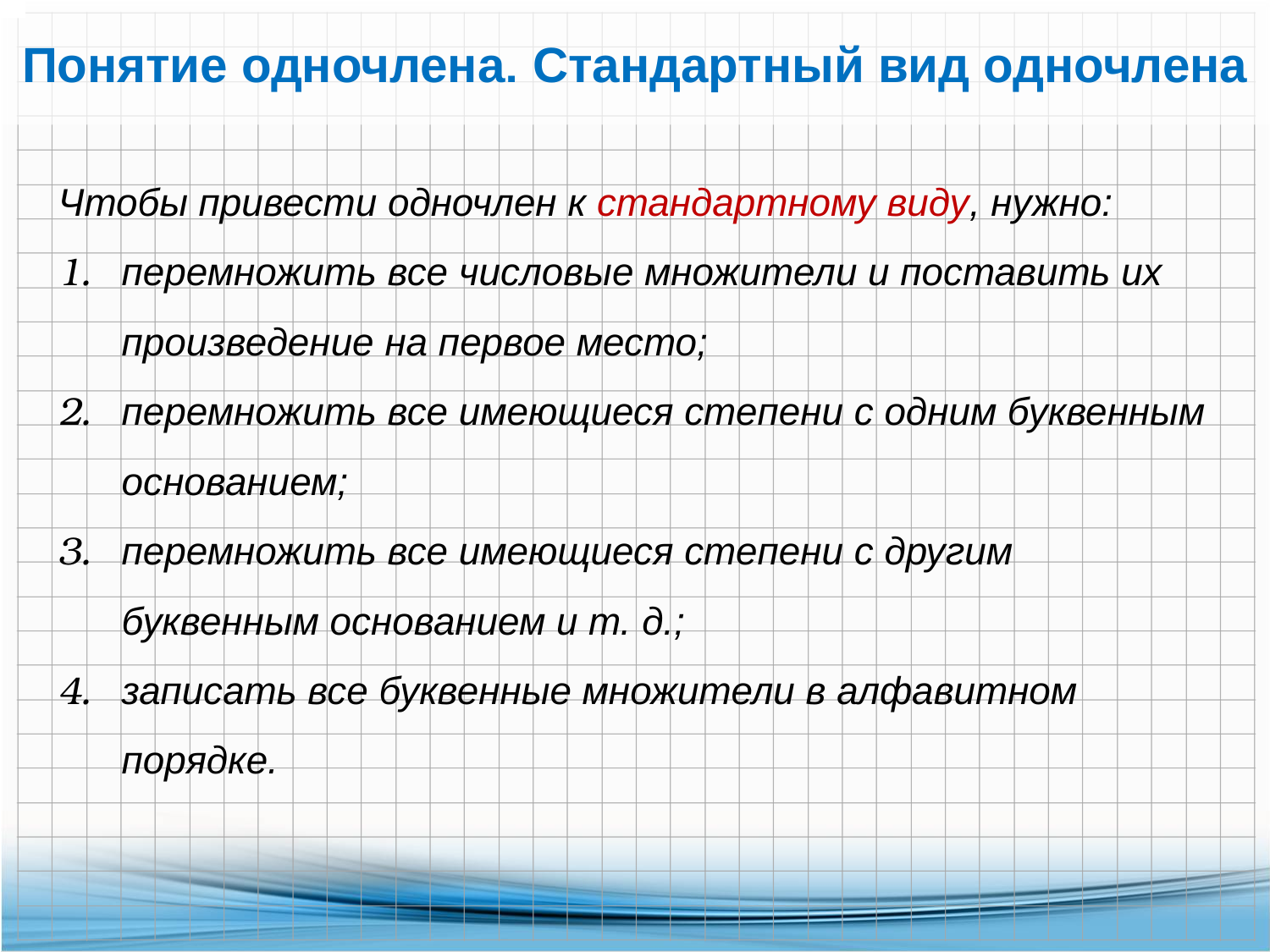

Понятие одночлена. Стандартный вид одночлена
Чтобы привести одночлен к стандартному виду, нужно:
перемножить все числовые множители и поставить их произведение на первое место;
перемножить все имеющиеся степени с одним буквенным основанием;
перемножить все имеющиеся степени с другим буквенным основанием и т. д.;
записать все буквенные множители в алфавитном порядке.